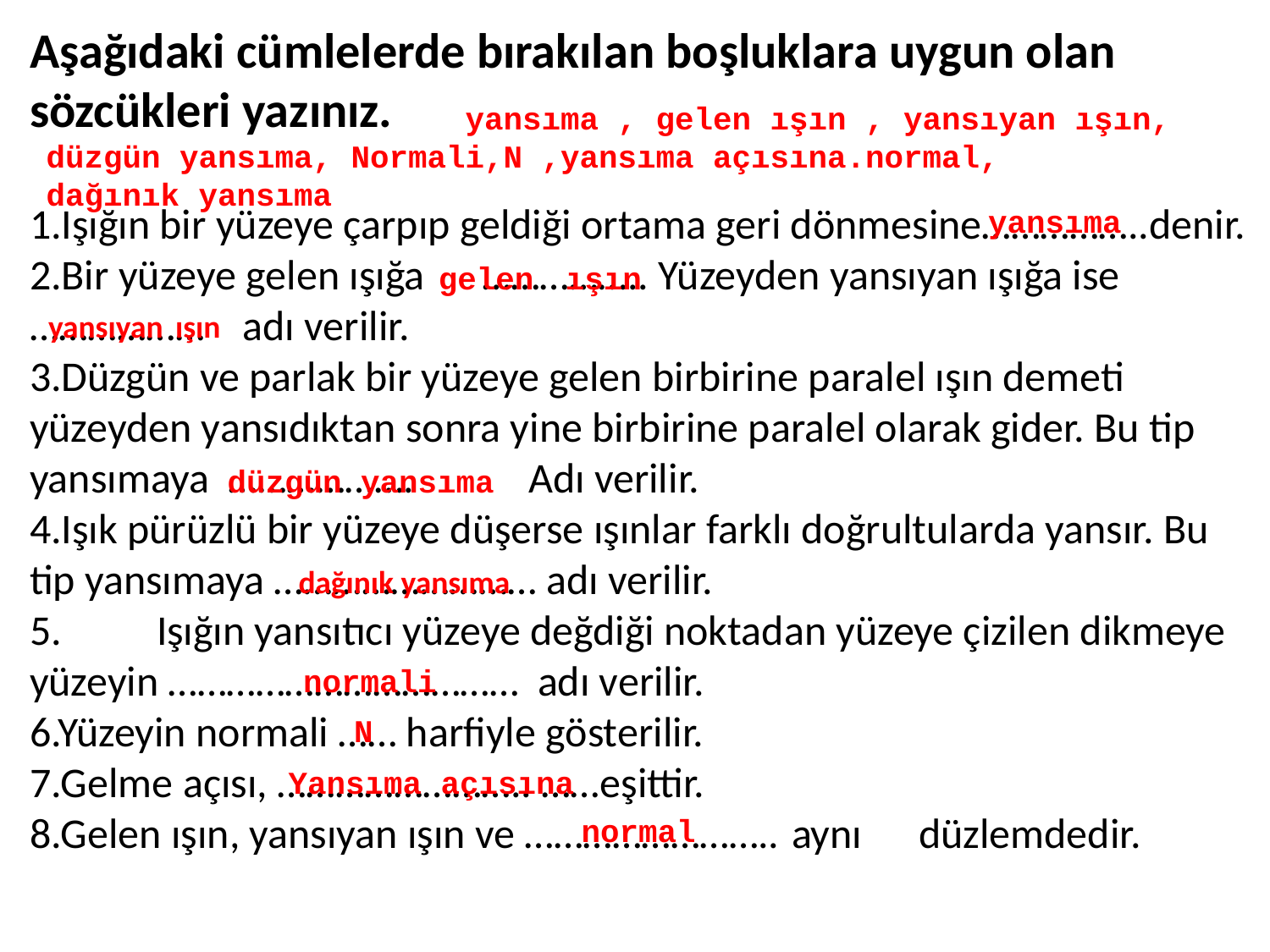

Aşağıdaki cümlelerde bırakılan boşluklara uygun olan sözcükleri yazınız.

1.Işığın bir yüzeye çarpıp geldiği ortama geri dönmesine……………..denir.
2.Bir yüzeye gelen ışığa      …………….. Yüzeyden yansıyan ışığa ise ………………    adı verilir.
3.Düzgün ve parlak bir yüzeye gelen birbirine paralel ışın demeti yüzeyden yansıdıktan sonra yine birbirine paralel olarak gider. Bu tip yansımaya  ……………….            Adı verilir.
4.Işık pürüzlü bir yüzeye düşerse ışınlar farklı doğrultularda yansır. Bu tip yansımaya ……………………… adı verilir.
5.	Işığın yansıtıcı yüzeye değdiği noktadan yüzeye çizilen dikmeye yüzeyin ……………………………… 	adı verilir.
6.Yüzeyin normali …… harfiyle gösterilir.
7.Gelme açısı, …………………….. ……eşittir.
8.Gelen ışın, yansıyan ışın ve ……………………..	aynı	düzlemdedir.
                      yansıma , gelen ışın , yansıyan ışın,
düzgün yansıma, Normali,N ,yansıma açısına.normal,
dağınık yansıma
yansıma
gelen	ışın
yansıyan	ışın
düzgün	 yansıma
dağınık yansıma
normali
N
Yansıma açısına
normal